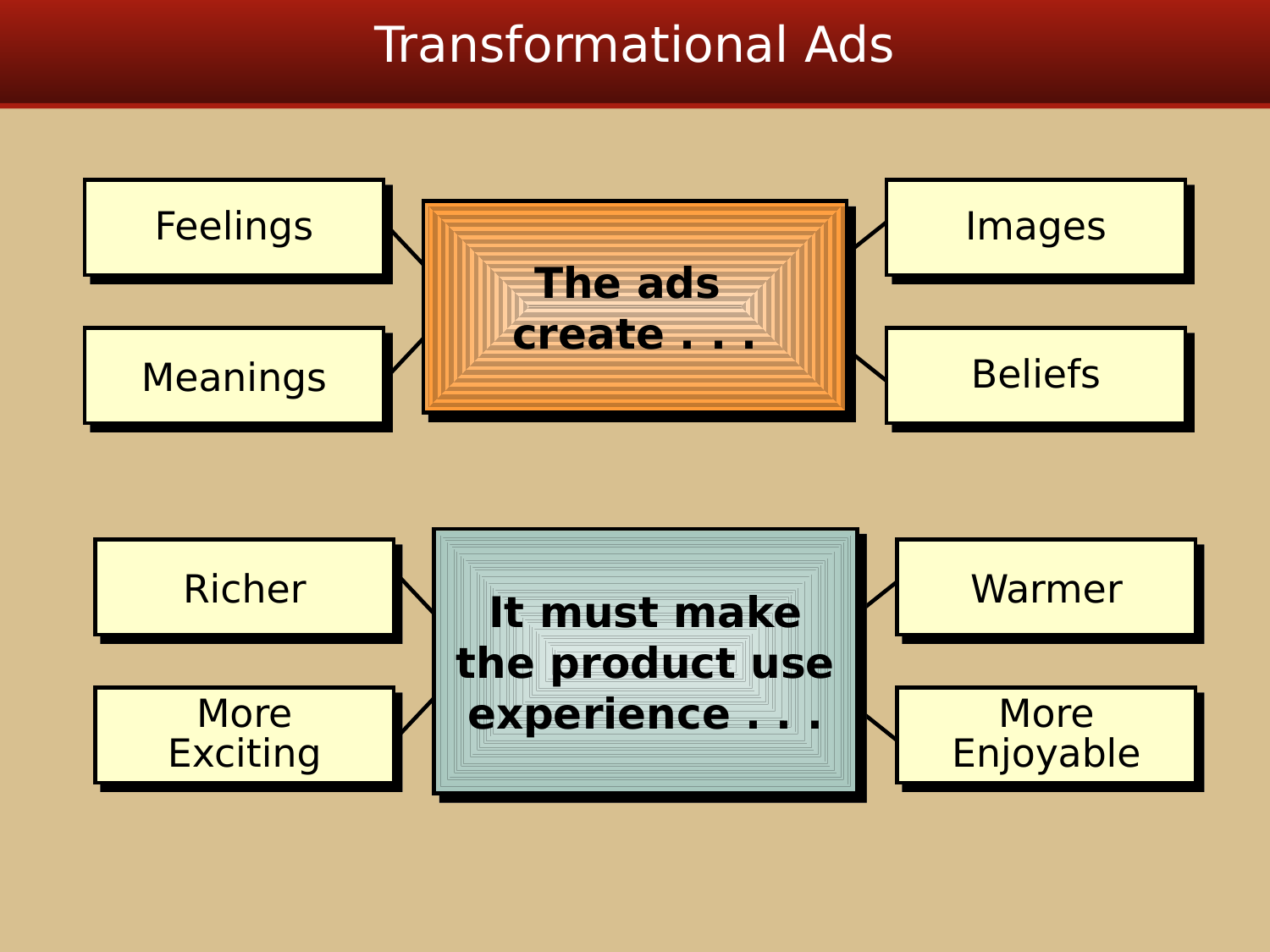

# Transformational Ads

Feelings

Images

The ads
create . . .
Meanings

Beliefs

It must make the product use experience . . .
Richer

Warmer

More
Exciting

More
Enjoyable